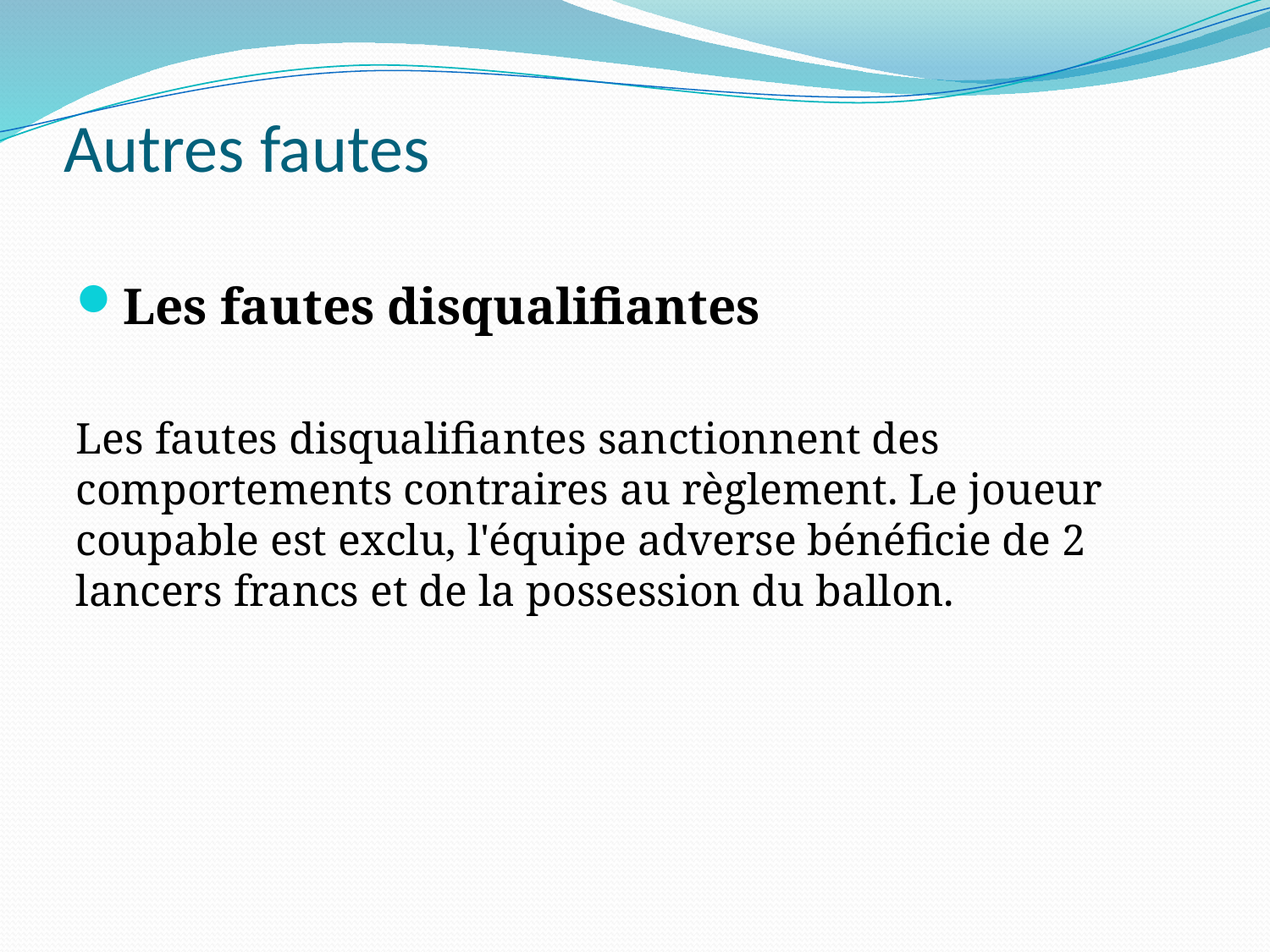

# Autres fautes
Les fautes disqualifiantes

Les fautes disqualifiantes sanctionnent des comportements contraires au règlement. Le joueur coupable est exclu, l'équipe adverse bénéficie de 2 lancers francs et de la possession du ballon.